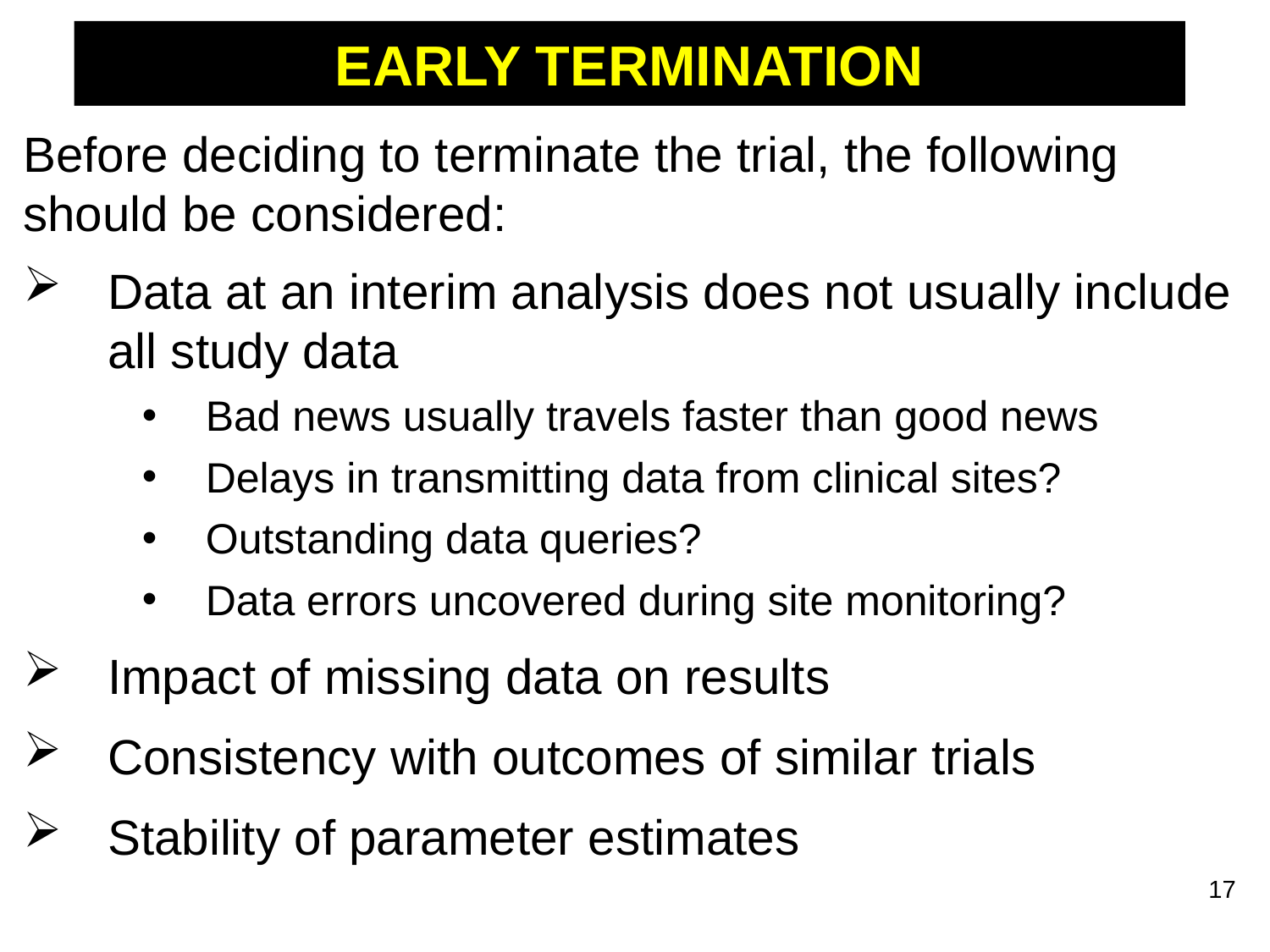

# EARLY TERMINATION
Before deciding to terminate the trial, the following should be considered:
Data at an interim analysis does not usually include all study data
Bad news usually travels faster than good news
Delays in transmitting data from clinical sites?
Outstanding data queries?
Data errors uncovered during site monitoring?
Impact of missing data on results
Consistency with outcomes of similar trials
Stability of parameter estimates
17